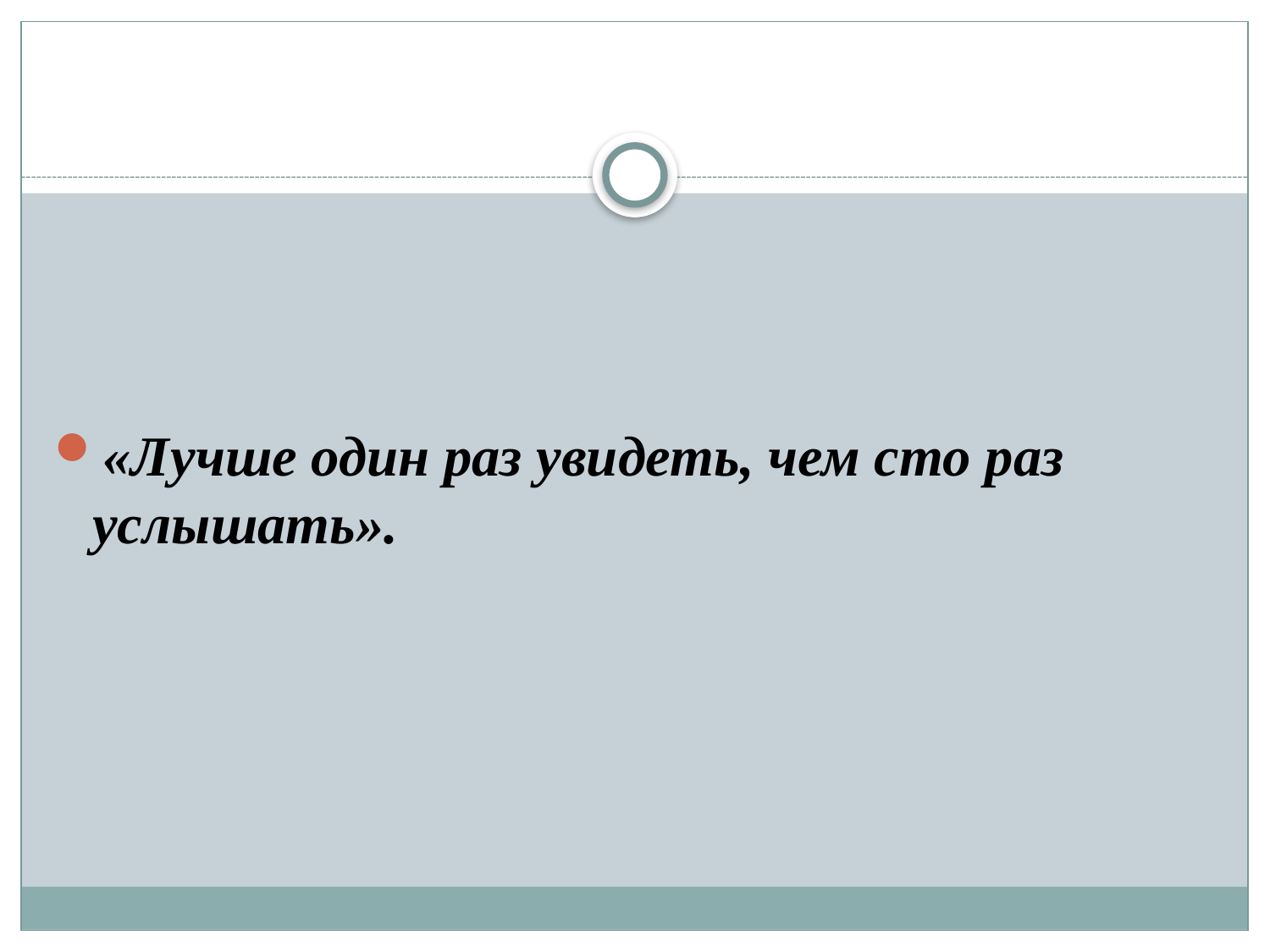

#

«Лучше один раз увидеть, чем сто раз услышать».